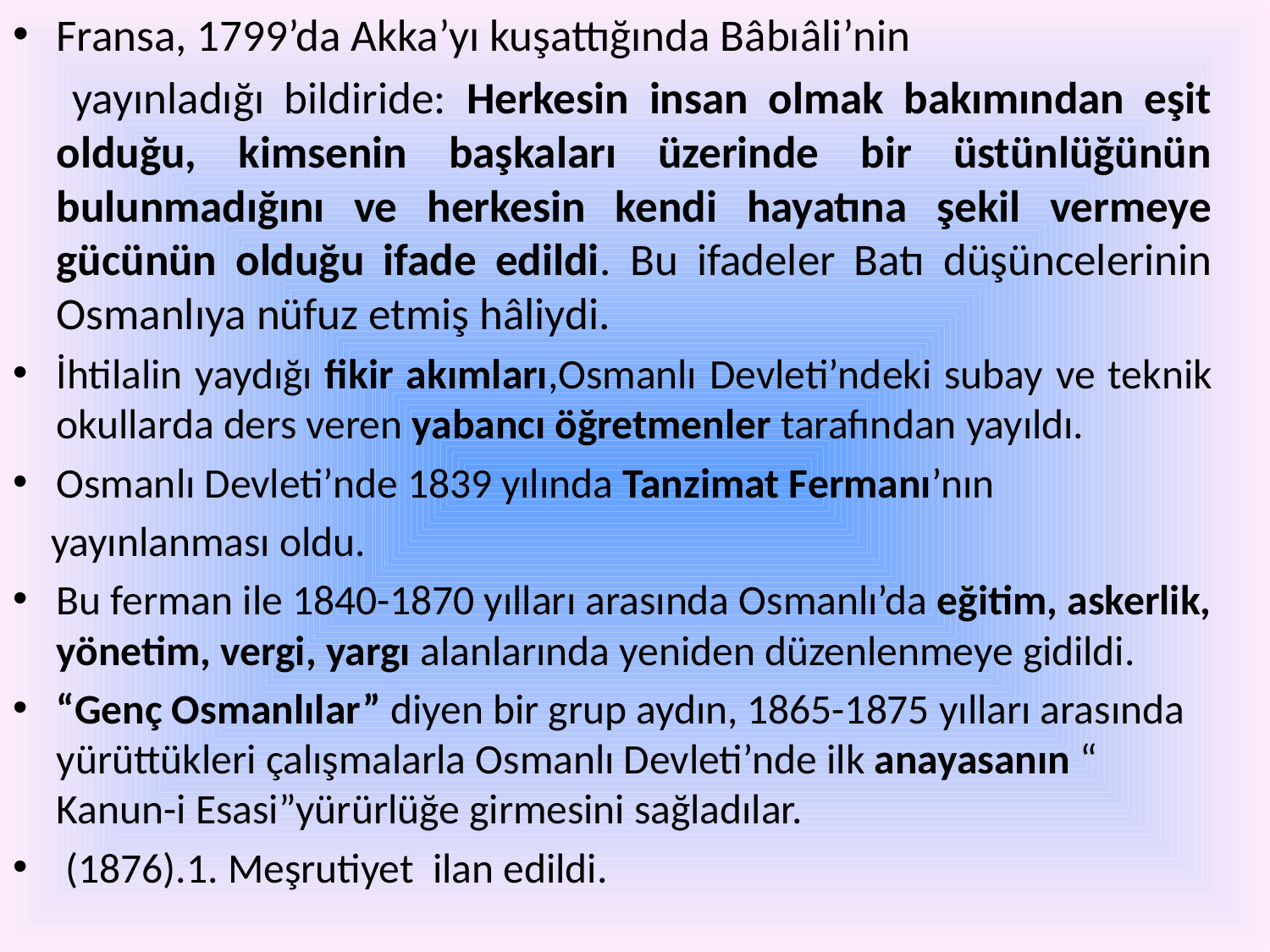

Fransa, 1799’da Akka’yı kuşattığında Bâbıâli’nin
   yayınladığı bildiride: Herkesin insan olmak bakımından eşit olduğu, kimsenin başkaları üzerinde bir üstünlüğünün bulunmadığını ve herkesin kendi hayatına şekil vermeye gücünün olduğu ifade edildi. Bu ifadeler Batı düşüncelerinin Osmanlıya nüfuz etmiş hâliydi.
İhtilalin yaydığı fikir akımları,Osmanlı Devleti’ndeki subay ve teknik okullarda ders veren yabancı öğretmenler tarafından yayıldı.
Osmanlı Devleti’nde 1839 yılında Tanzimat Fermanı’nın
    yayınlanması oldu.
Bu ferman ile 1840-1870 yılları arasında Osmanlı’da eğitim, askerlik, yönetim, vergi, yargı alanlarında yeniden düzenlenmeye gidildi.
“Genç Osmanlılar” diyen bir grup aydın, 1865-1875 yılları arasında yürüttükleri çalışmalarla Osmanlı Devleti’nde ilk anayasanın “ Kanun-i Esasi”yürürlüğe girmesini sağladılar.
 (1876).1. Meşrutiyet  ilan edildi.